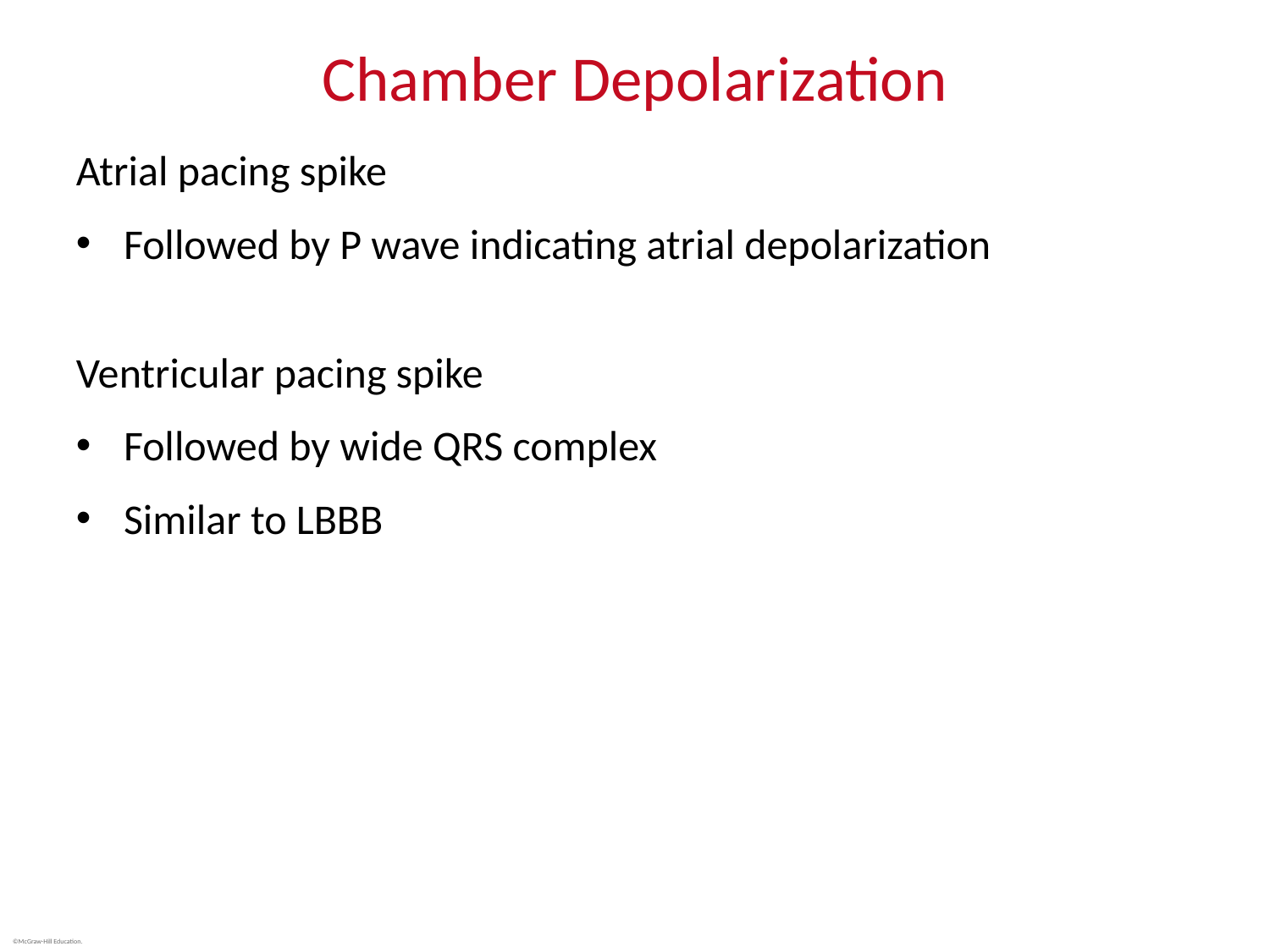

# Chamber Depolarization
Atrial pacing spike
Followed by P wave indicating atrial depolarization
Ventricular pacing spike
Followed by wide QRS complex
Similar to LBBB